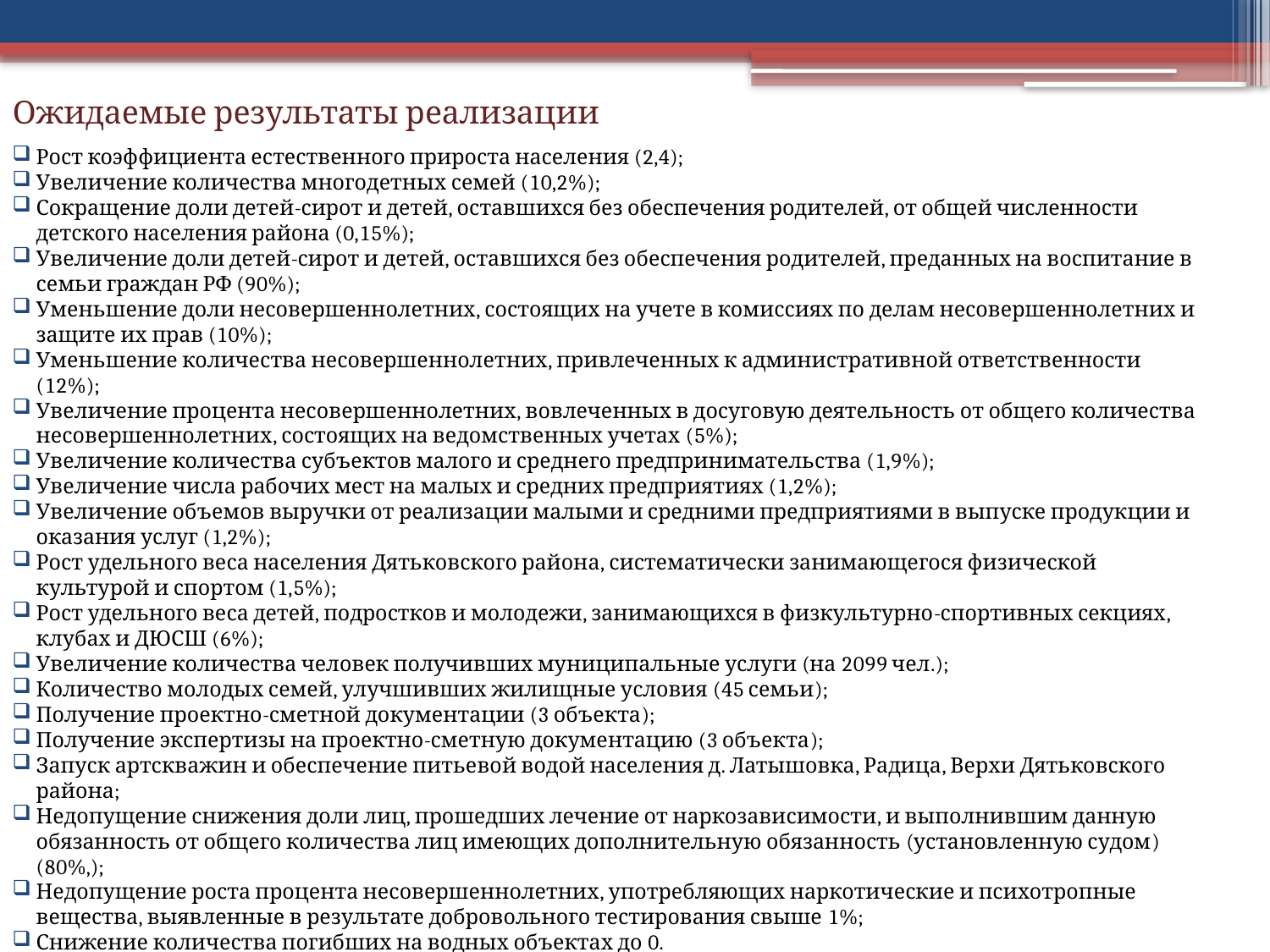

Ожидаемые результаты реализации
Рост коэффициента естественного прироста населения (2,4);
Увеличение количества многодетных семей (10,2%);
Сокращение доли детей-сирот и детей, оставшихся без обеспечения родителей, от общей численности детского населения района (0,15%);
Увеличение доли детей-сирот и детей, оставшихся без обеспечения родителей, преданных на воспитание в семьи граждан РФ (90%);
Уменьшение доли несовершеннолетних, состоящих на учете в комиссиях по делам несовершеннолетних и защите их прав (10%);
Уменьшение количества несовершеннолетних, привлеченных к административной ответственности (12%);
Увеличение процента несовершеннолетних, вовлеченных в досуговую деятельность от общего количества несовершеннолетних, состоящих на ведомственных учетах (5%);
Увеличение количества субъектов малого и среднего предпринимательства (1,9%);
Увеличение числа рабочих мест на малых и средних предприятиях (1,2%);
Увеличение объемов выручки от реализации малыми и средними предприятиями в выпуске продукции и оказания услуг (1,2%);
Рост удельного веса населения Дятьковского района, систематически занимающегося физической культурой и спортом (1,5%);
Рост удельного веса детей, подростков и молодежи, занимающихся в физкультурно-спортивных секциях, клубах и ДЮСШ (6%);
Увеличение количества человек получивших муниципальные услуги (на 2099 чел.);
Количество молодых семей, улучшивших жилищные условия (45 семьи);
Получение проектно-сметной документации (3 объекта);
Получение экспертизы на проектно-сметную документацию (3 объекта);
Запуск артскважин и обеспечение питьевой водой населения д. Латышовка, Радица, Верхи Дятьковского района;
Недопущение снижения доли лиц, прошедших лечение от наркозависимости, и выполнившим данную обязанность от общего количества лиц имеющих дополнительную обязанность (установленную судом) (80%,);
Недопущение роста процента несовершеннолетних, употребляющих наркотические и психотропные вещества, выявленные в результате добровольного тестирования свыше 1%;
Снижение количества погибших на водных объектах до 0.